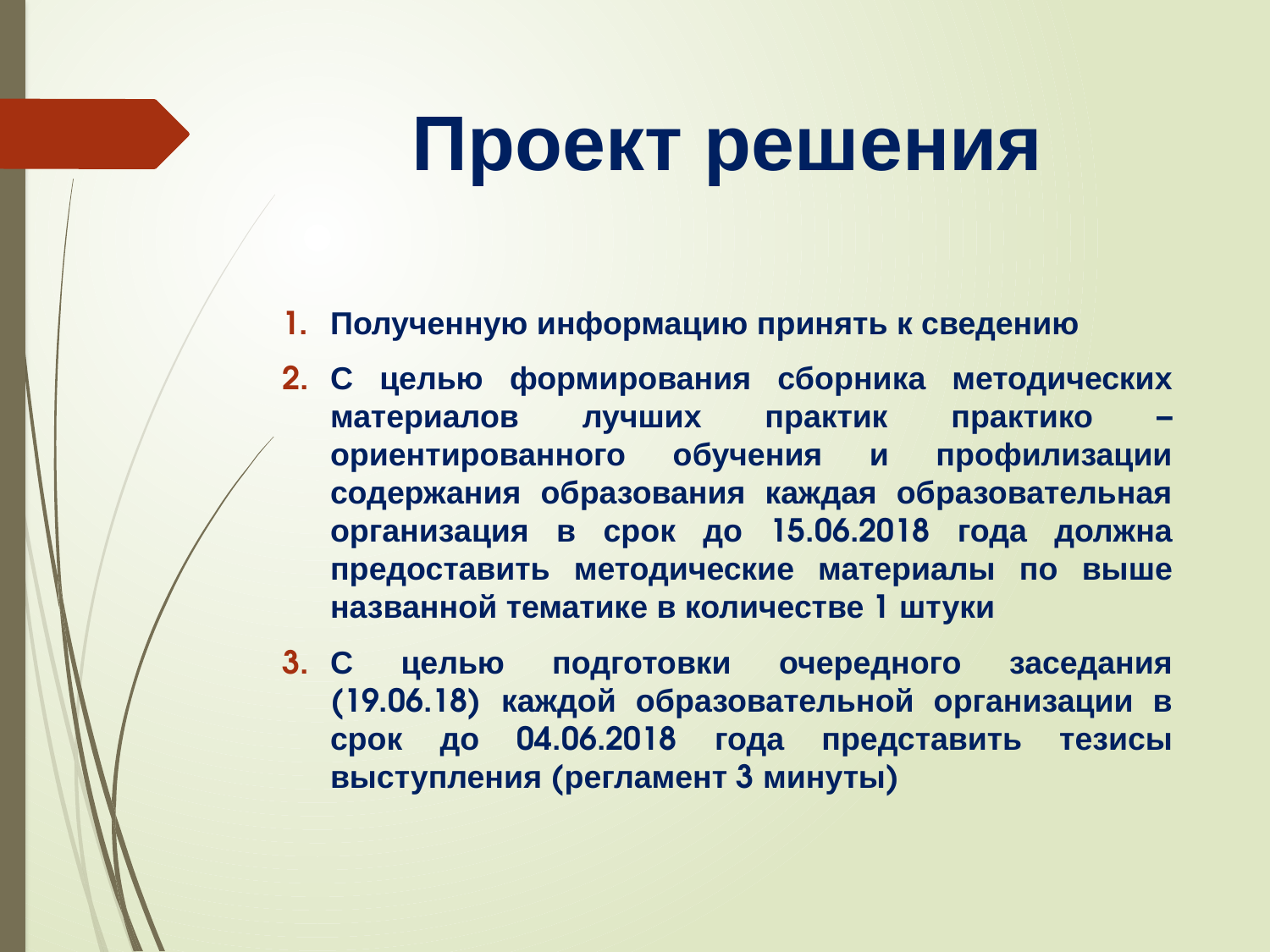

# Проект решения
Полученную информацию принять к сведению
С целью формирования сборника методических материалов лучших практик практико – ориентированного обучения и профилизации содержания образования каждая образовательная организация в срок до 15.06.2018 года должна предоставить методические материалы по выше названной тематике в количестве 1 штуки
С целью подготовки очередного заседания (19.06.18) каждой образовательной организации в срок до 04.06.2018 года представить тезисы выступления (регламент 3 минуты)